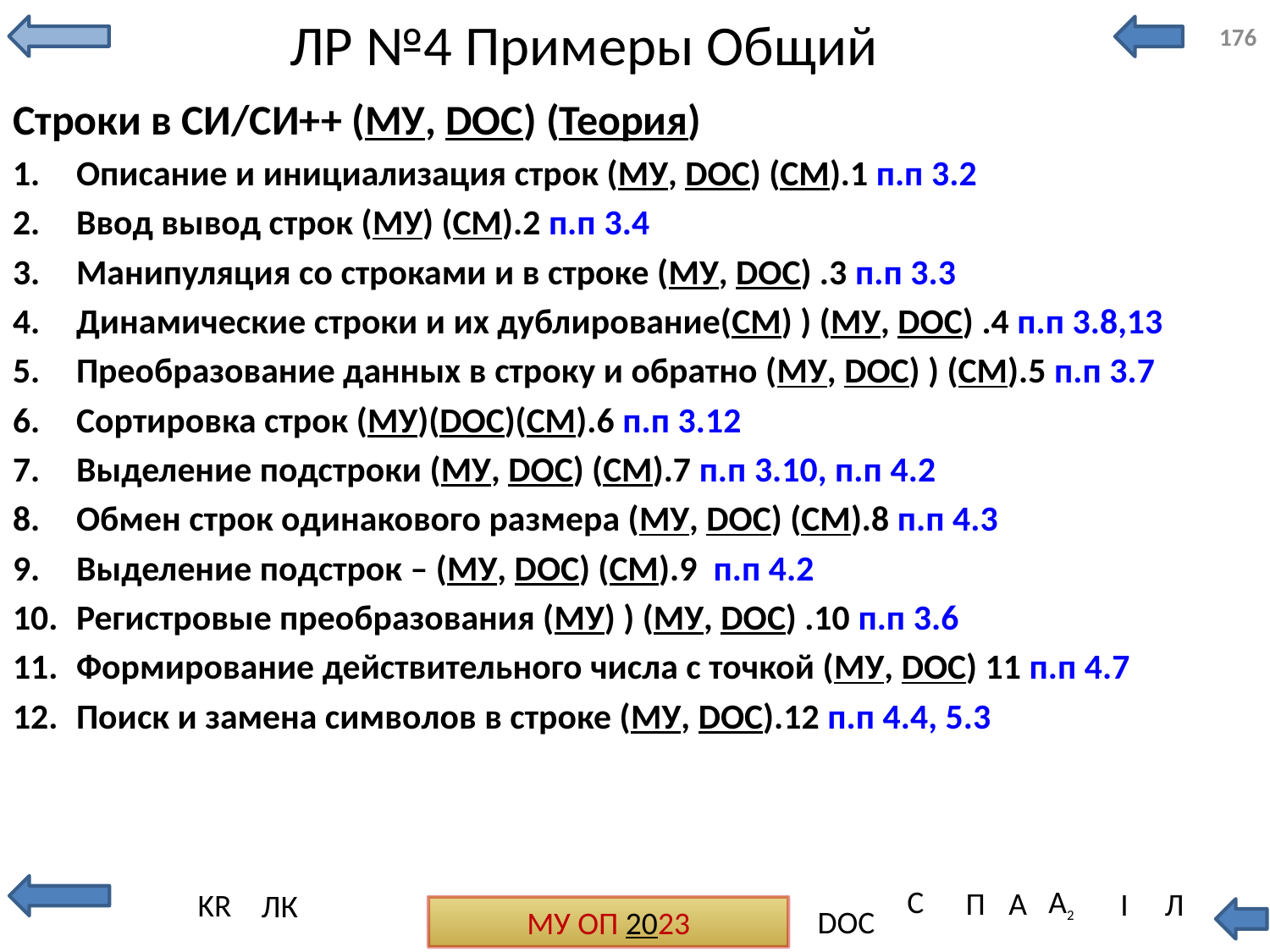

# ЛР №4 Примеры Общий
176
Строки в СИ/СИ++ (МУ, DOC) (Теория)
Описание и инициализация строк (МУ, DOC) (СМ).1 п.п 3.2
Ввод вывод строк (МУ) (СМ).2 п.п 3.4
Манипуляция со строками и в строке (МУ, DOC) .3 п.п 3.3
Динамические строки и их дублирование(СМ) ) (МУ, DOC) .4 п.п 3.8,13
Преобразование данных в строку и обратно (МУ, DOC) ) (СМ).5 п.п 3.7
Сортировка строк (МУ)(DOC)(СМ).6 п.п 3.12
Выделение подстроки (МУ, DOC) (СМ).7 п.п 3.10, п.п 4.2
Обмен строк одинакового размера (МУ, DOC) (СМ).8 п.п 4.3
Выделение подcтрок – (МУ, DOC) (СМ).9  п.п 4.2
Регистровые преобразования (МУ) ) (МУ, DOC) .10 п.п 3.6
Формирование действительного числа с точкой (МУ, DOC) 11 п.п 4.7
Поиск и замена символов в строке (МУ, DOC).12 п.п 4.4, 5.3